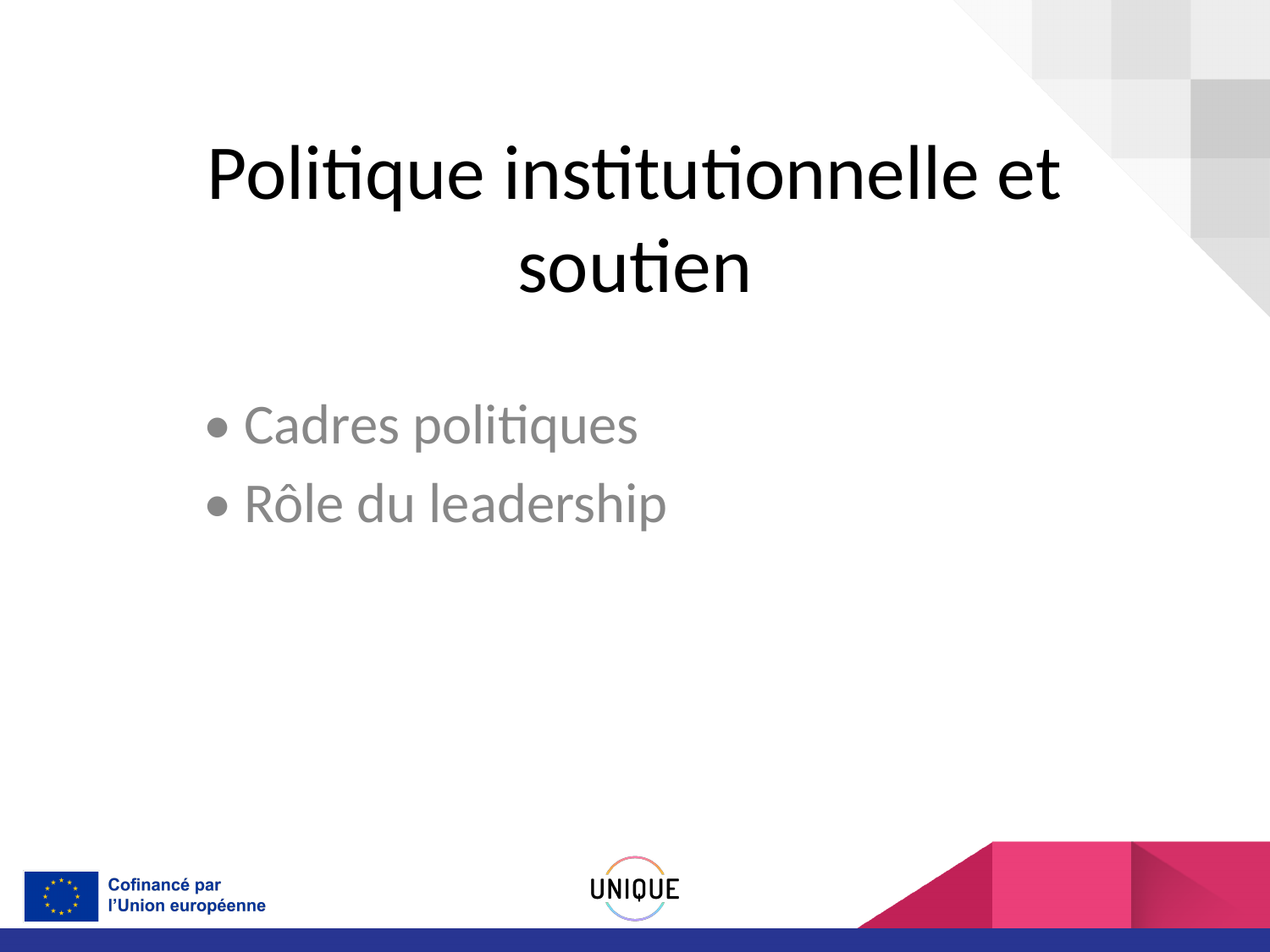

# Politique institutionnelle et soutien
• Cadres politiques
• Rôle du leadership